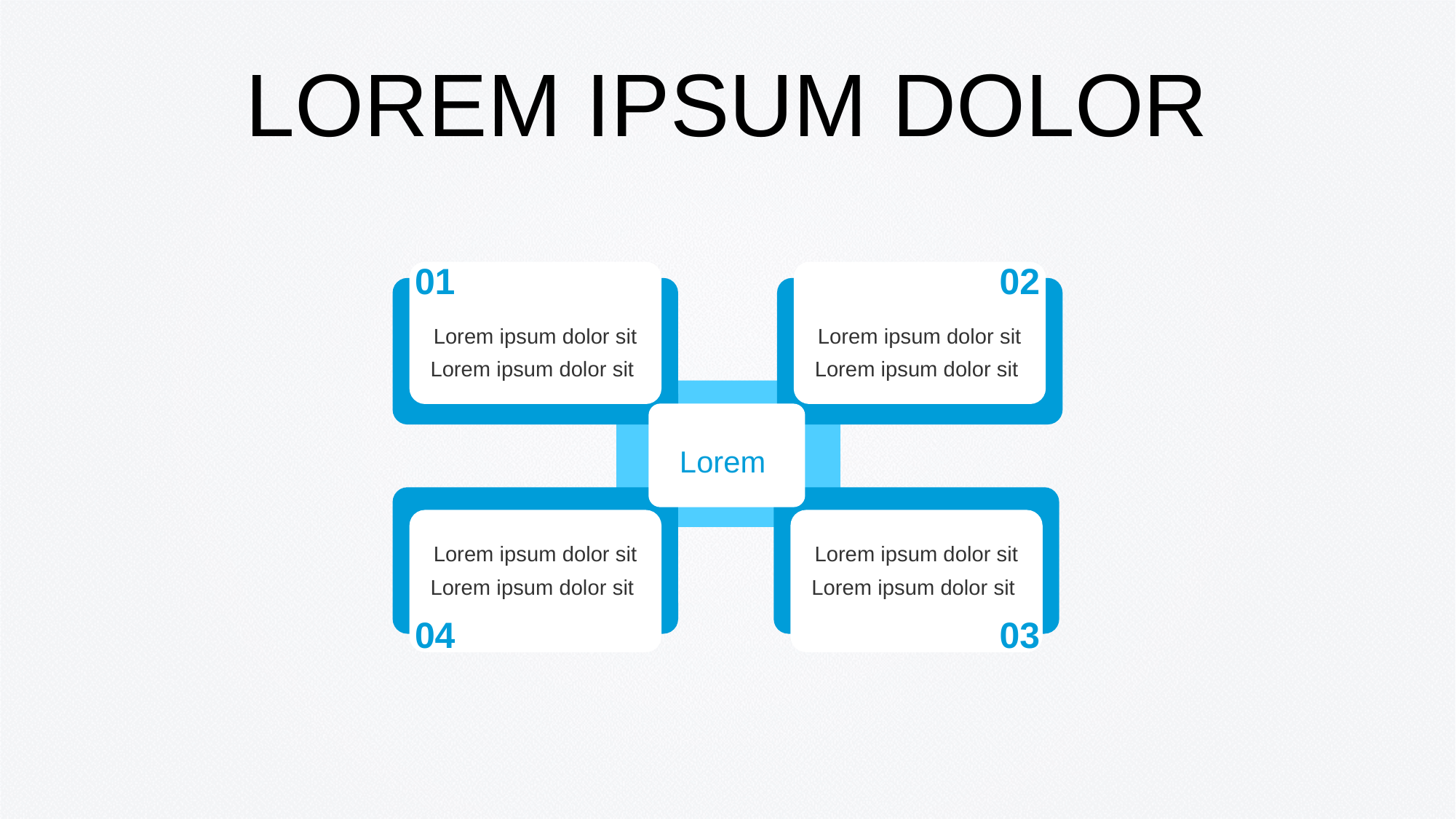

# LOREM IPSUM DOLOR
Lorem ipsum dolor sit Lorem ipsum dolor sit
Lorem ipsum dolor sit Lorem ipsum dolor sit
01
02

Lorem

Lorem ipsum dolor sit Lorem ipsum dolor sit
Lorem ipsum dolor sit Lorem ipsum dolor sit
04
03